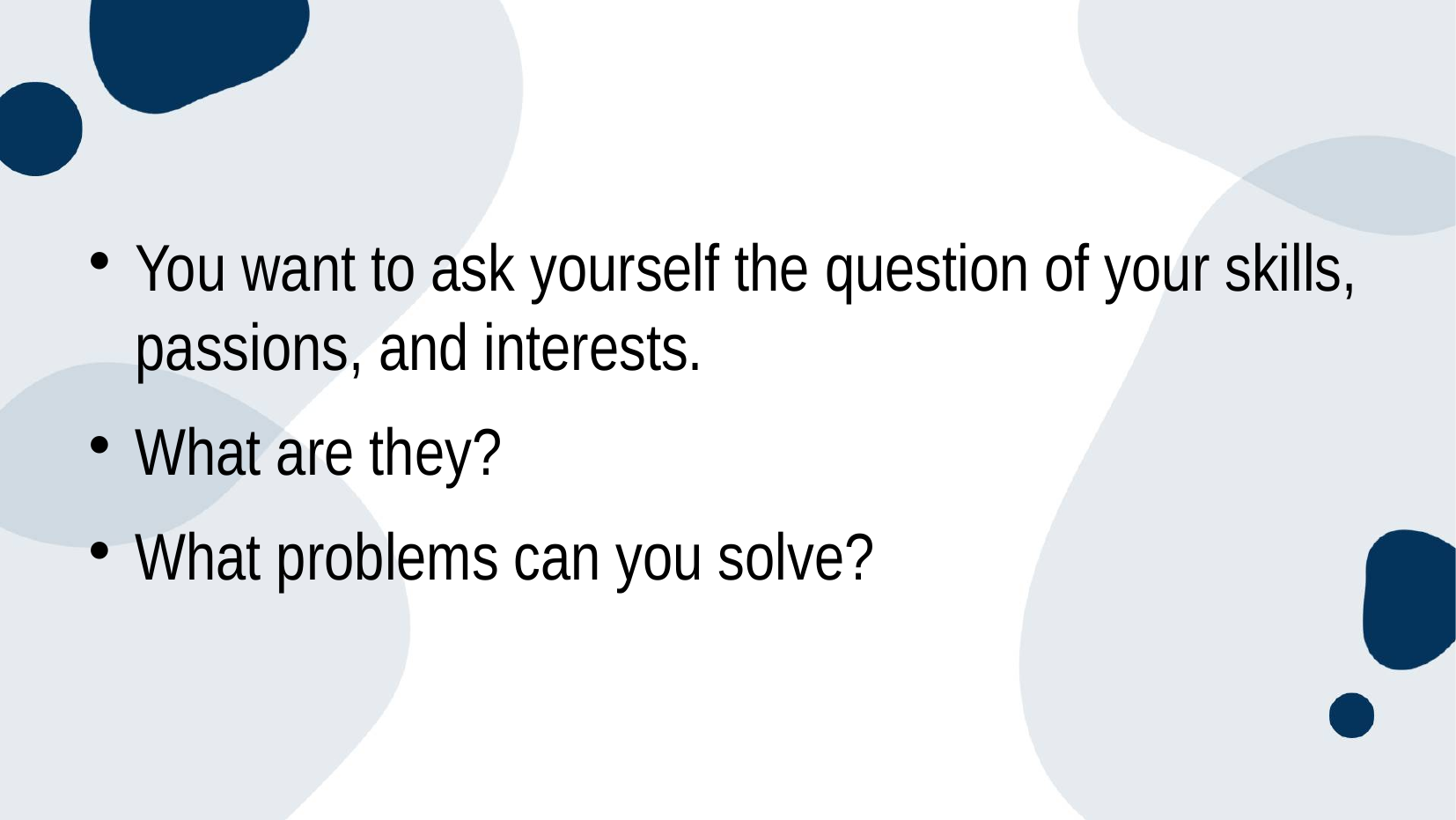

#
You want to ask yourself the question of your skills, passions, and interests.
What are they?
What problems can you solve?